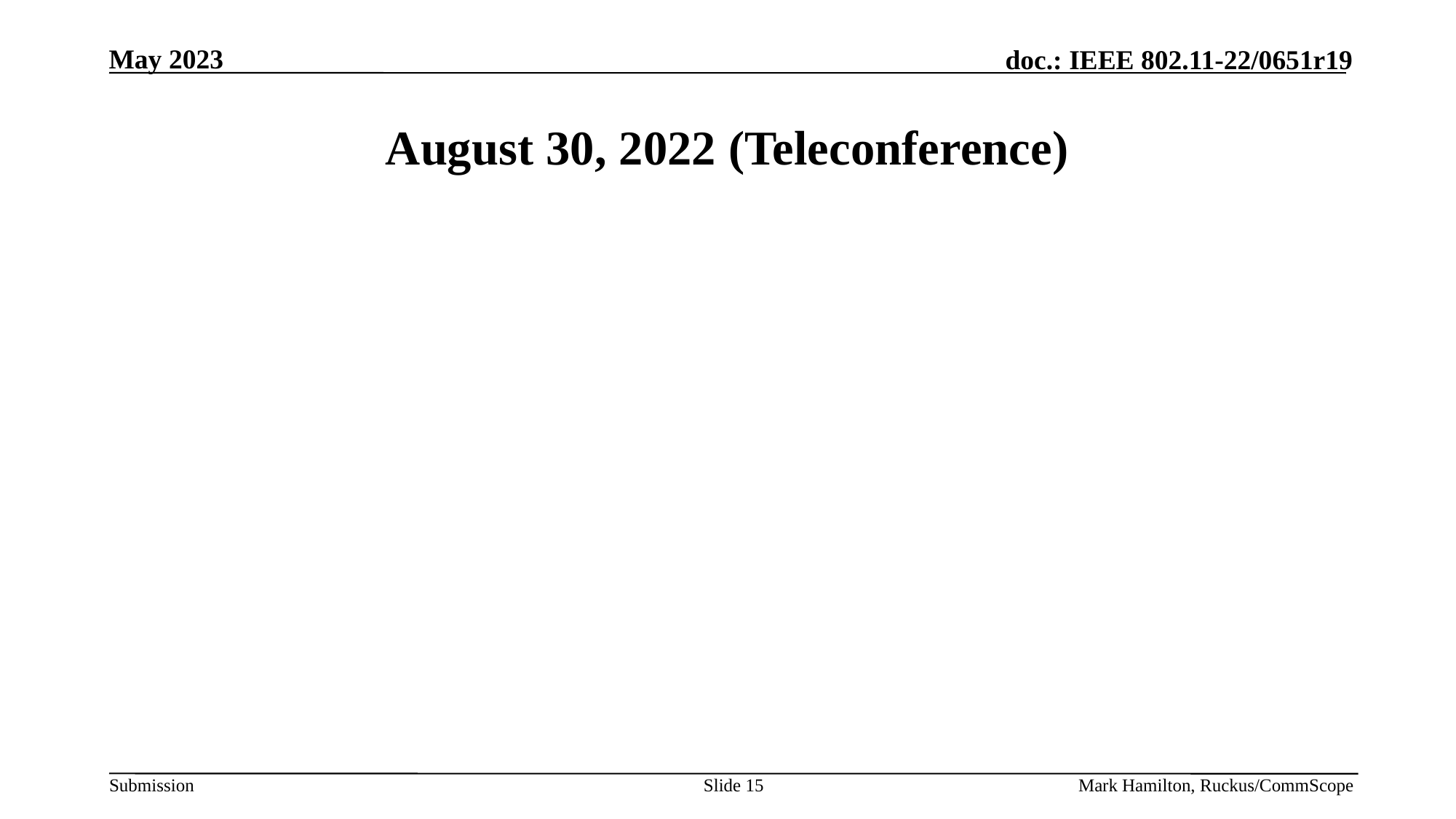

# August 30, 2022 (Teleconference)
Slide 15